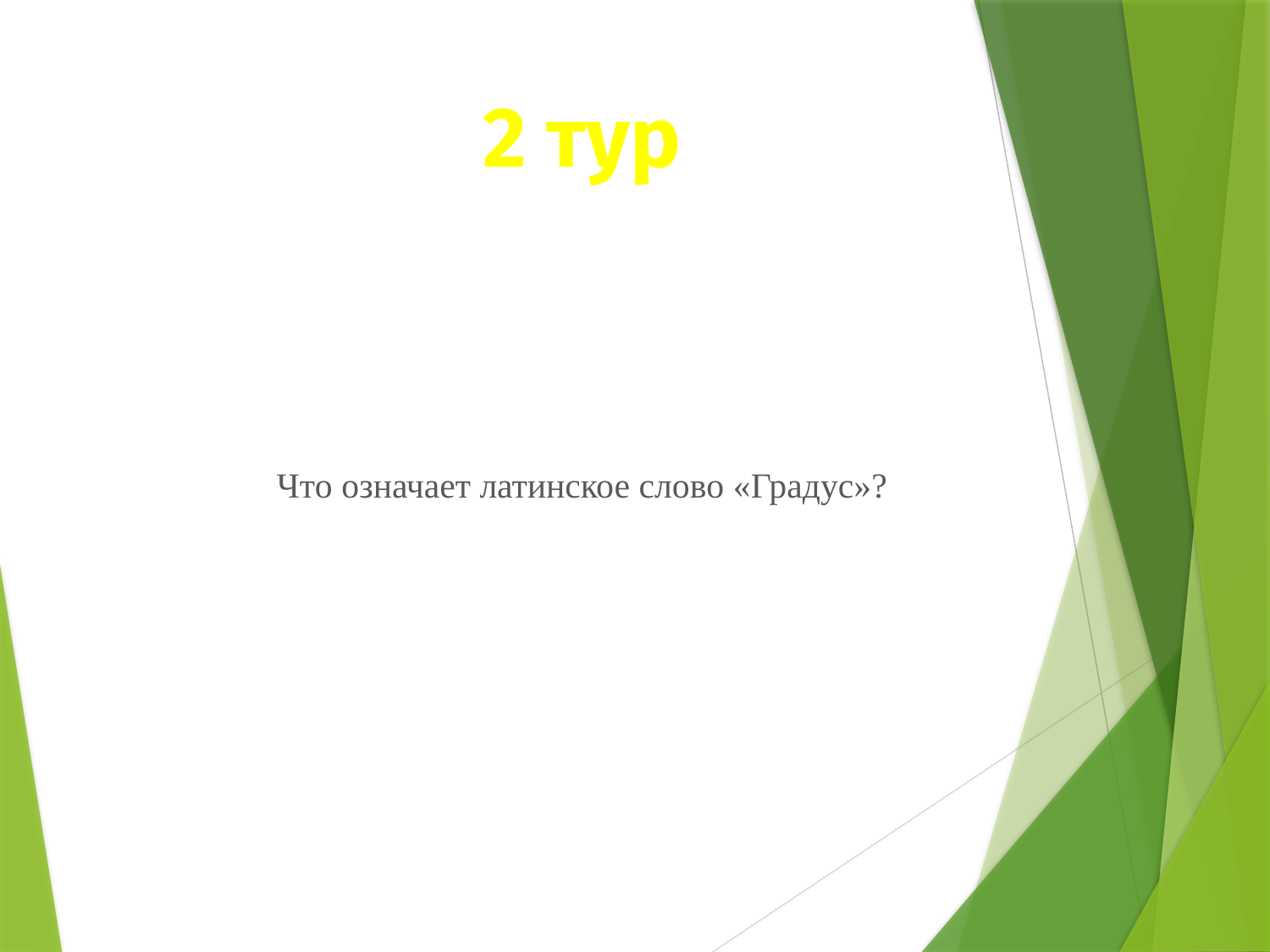

2 тур
Что означает латинское слово «Градус»?